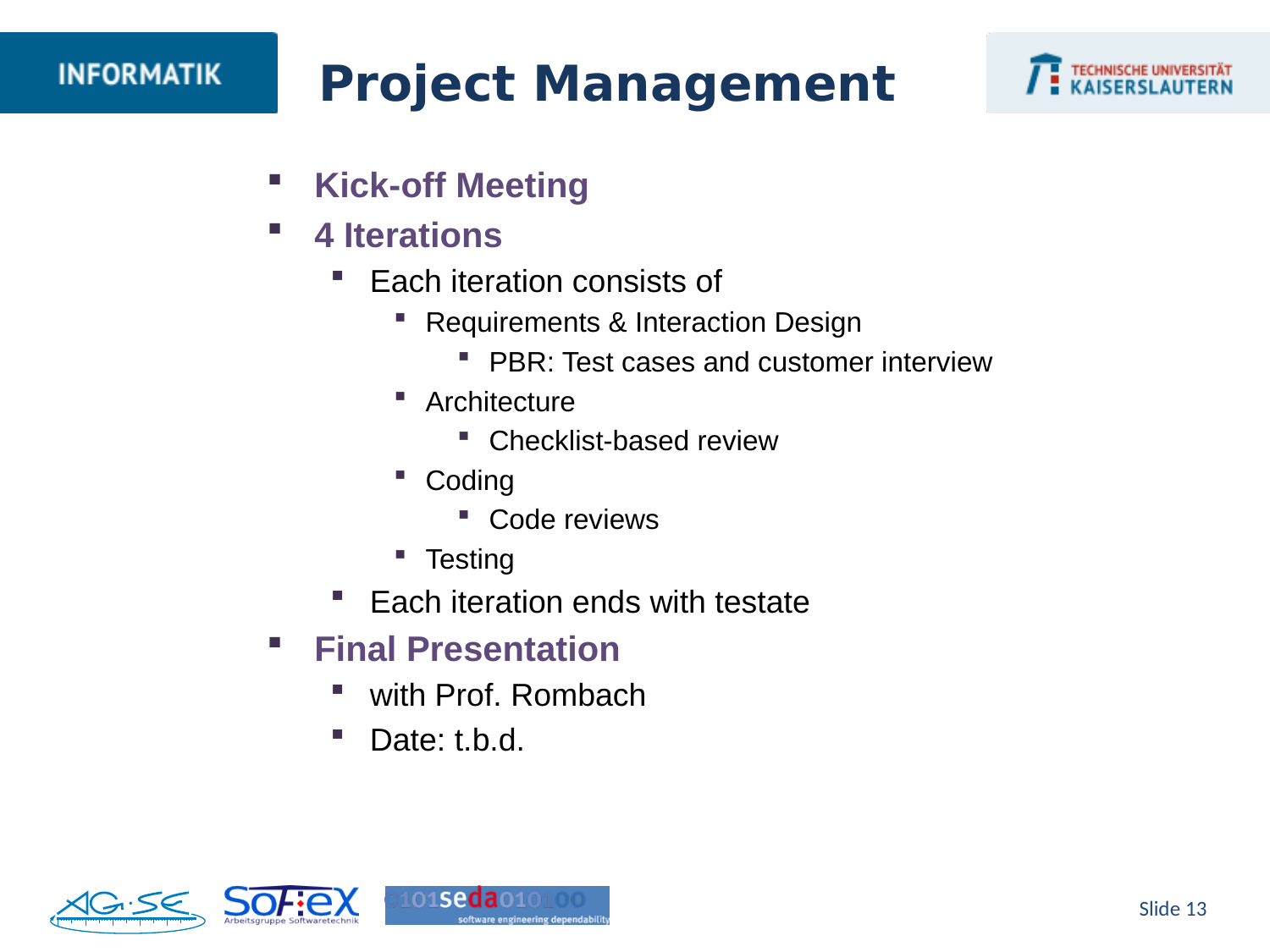

# Project Management
Kick-off Meeting
4 Iterations
Each iteration consists of
Requirements & Interaction Design
PBR: Test cases and customer interview
Architecture
Checklist-based review
Coding
Code reviews
Testing
Each iteration ends with testate
Final Presentation
with Prof. Rombach
Date: t.b.d.